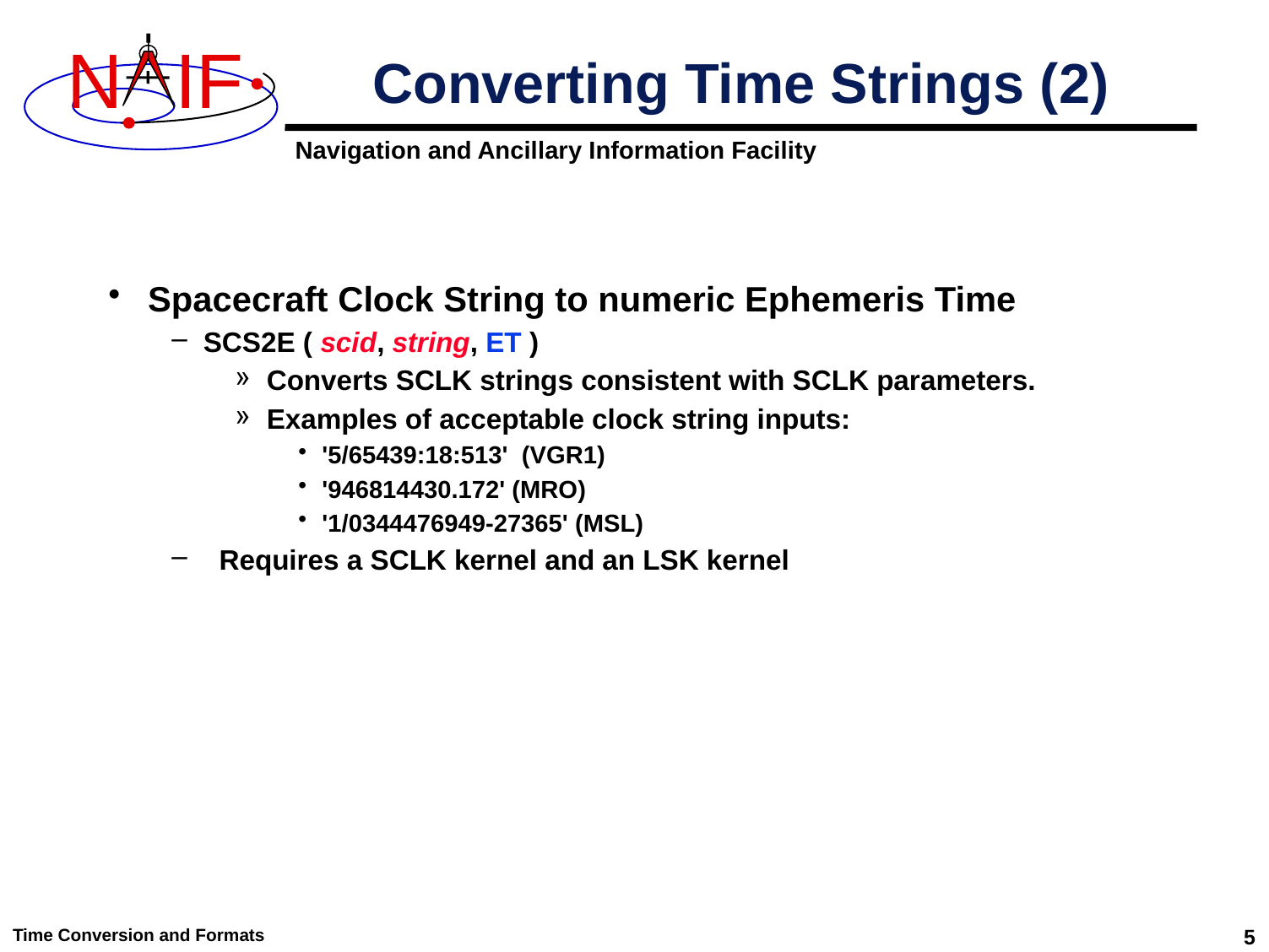

# Converting Time Strings (2)
Spacecraft Clock String to numeric Ephemeris Time
SCS2E ( scid, string, ET )
Converts SCLK strings consistent with SCLK parameters.
Examples of acceptable clock string inputs:
'5/65439:18:513'  (VGR1)
'946814430.172' (MRO)
'1/0344476949-27365' (MSL)
Requires a SCLK kernel and an LSK kernel

Time Conversion and Formats
5